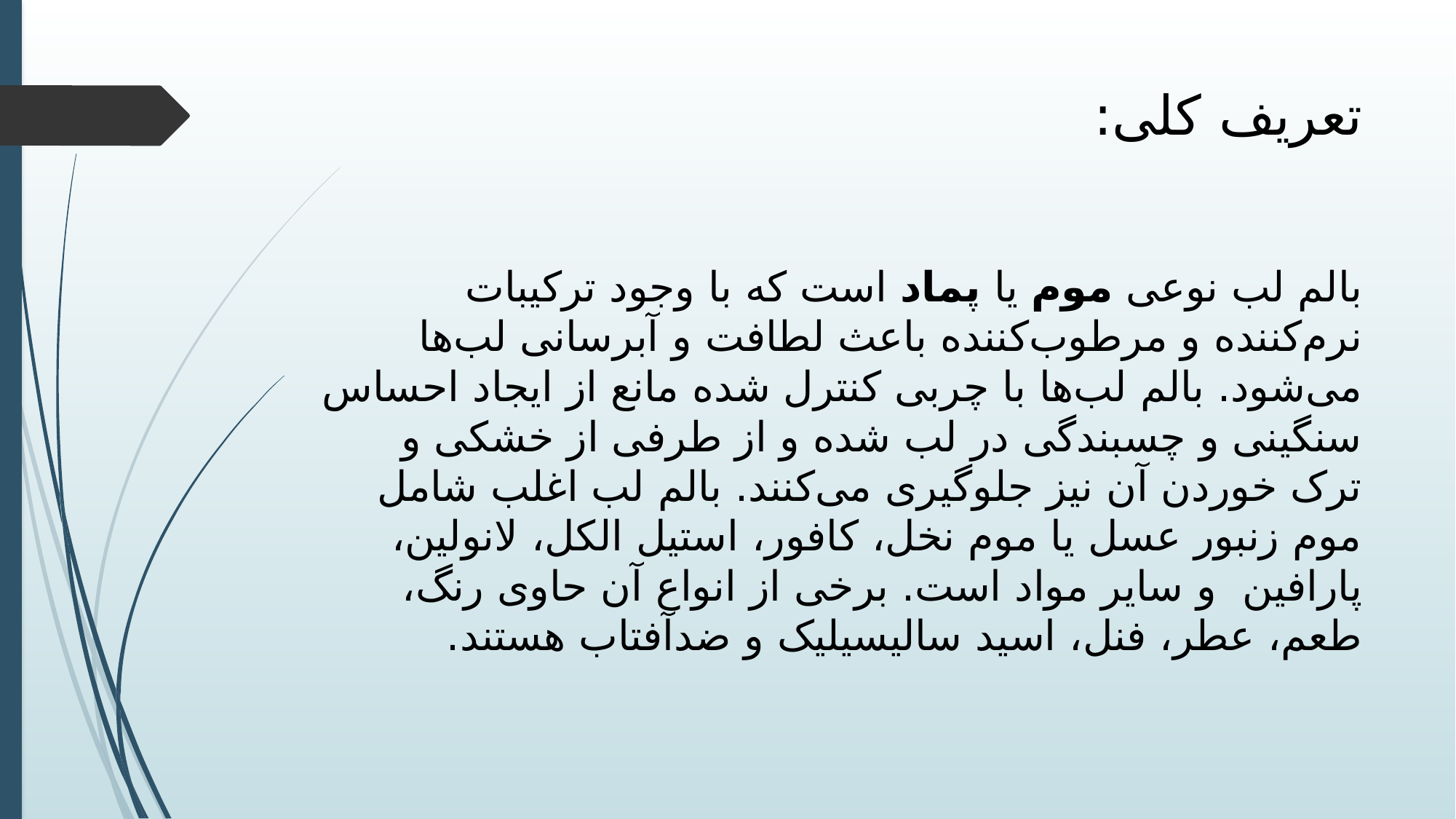

# تعریف کلی:
بالم لب نوعی موم یا پماد است که با وجود ترکیبات نرم‌کننده و مرطوب‌کننده باعث لطافت و آبرسانی لب‌ها می‌شود. بالم لب‌ها با چربی کنترل شده مانع از ایجاد احساس سنگینی و چسبندگی در لب شده و از طرفی از خشکی و ترک خوردن آن نیز جلوگیری می‌کنند. بالم لب اغلب شامل موم زنبور عسل یا موم نخل، کافور، استیل الکل، لانولین، پارافین  و سایر مواد است. برخی از انواع آن حاوی رنگ، طعم، عطر، فنل، اسید سالیسیلیک و ضدآفتاب هستند.